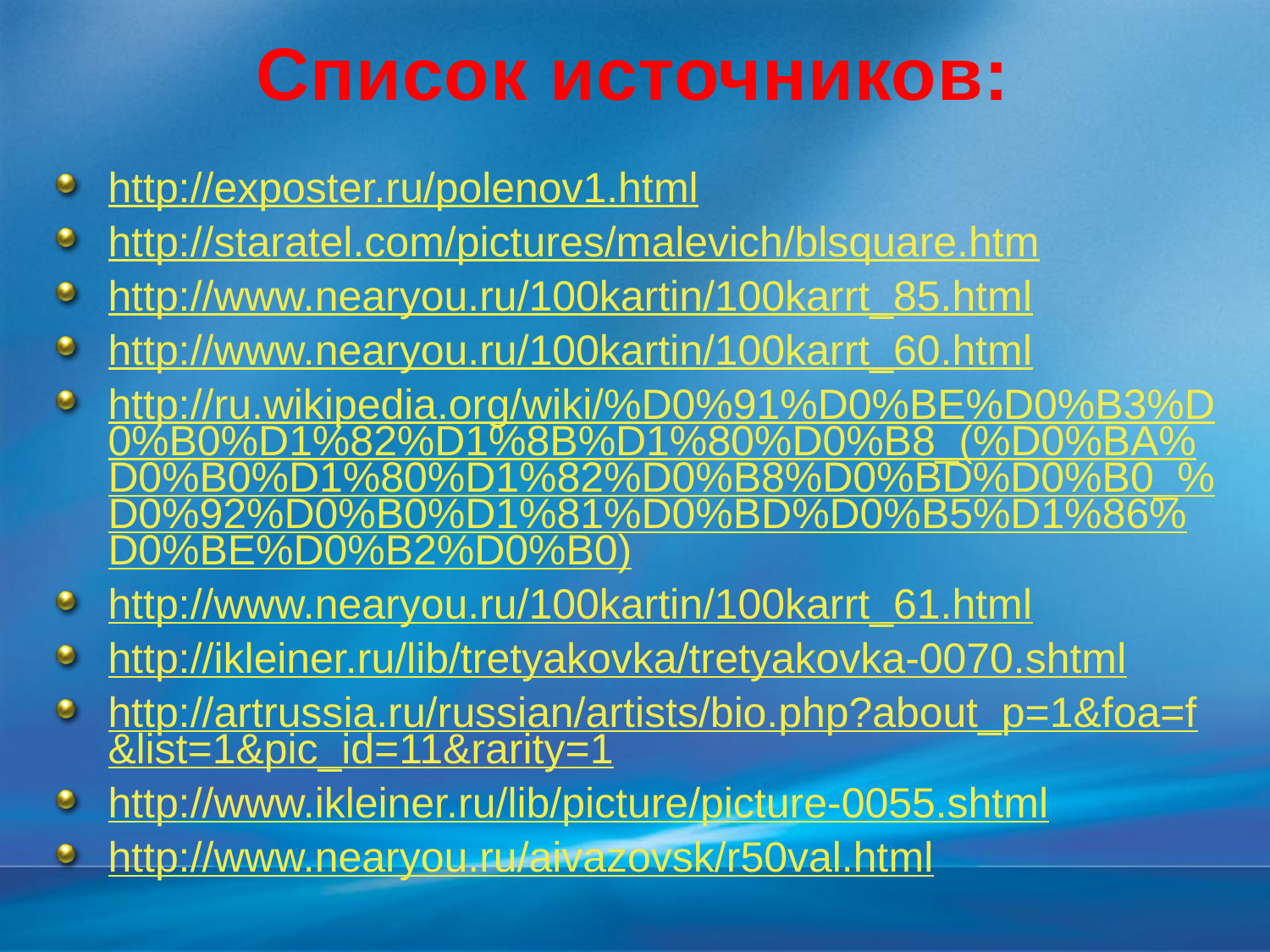

Список источников:
http://exposter.ru/polenov1.html
http://staratel.com/pictures/malevich/blsquare.htm
http://www.nearyou.ru/100kartin/100karrt_85.html
http://www.nearyou.ru/100kartin/100karrt_60.html
http://ru.wikipedia.org/wiki/%D0%91%D0%BE%D0%B3%D0%B0%D1%82%D1%8B%D1%80%D0%B8_(%D0%BA%D0%B0%D1%80%D1%82%D0%B8%D0%BD%D0%B0_%D0%92%D0%B0%D1%81%D0%BD%D0%B5%D1%86%D0%BE%D0%B2%D0%B0)
http://www.nearyou.ru/100kartin/100karrt_61.html
http://ikleiner.ru/lib/tretyakovka/tretyakovka-0070.shtml
http://artrussia.ru/russian/artists/bio.php?about_p=1&foa=f&list=1&pic_id=11&rarity=1
http://www.ikleiner.ru/lib/picture/picture-0055.shtml
http://www.nearyou.ru/aivazovsk/r50val.html